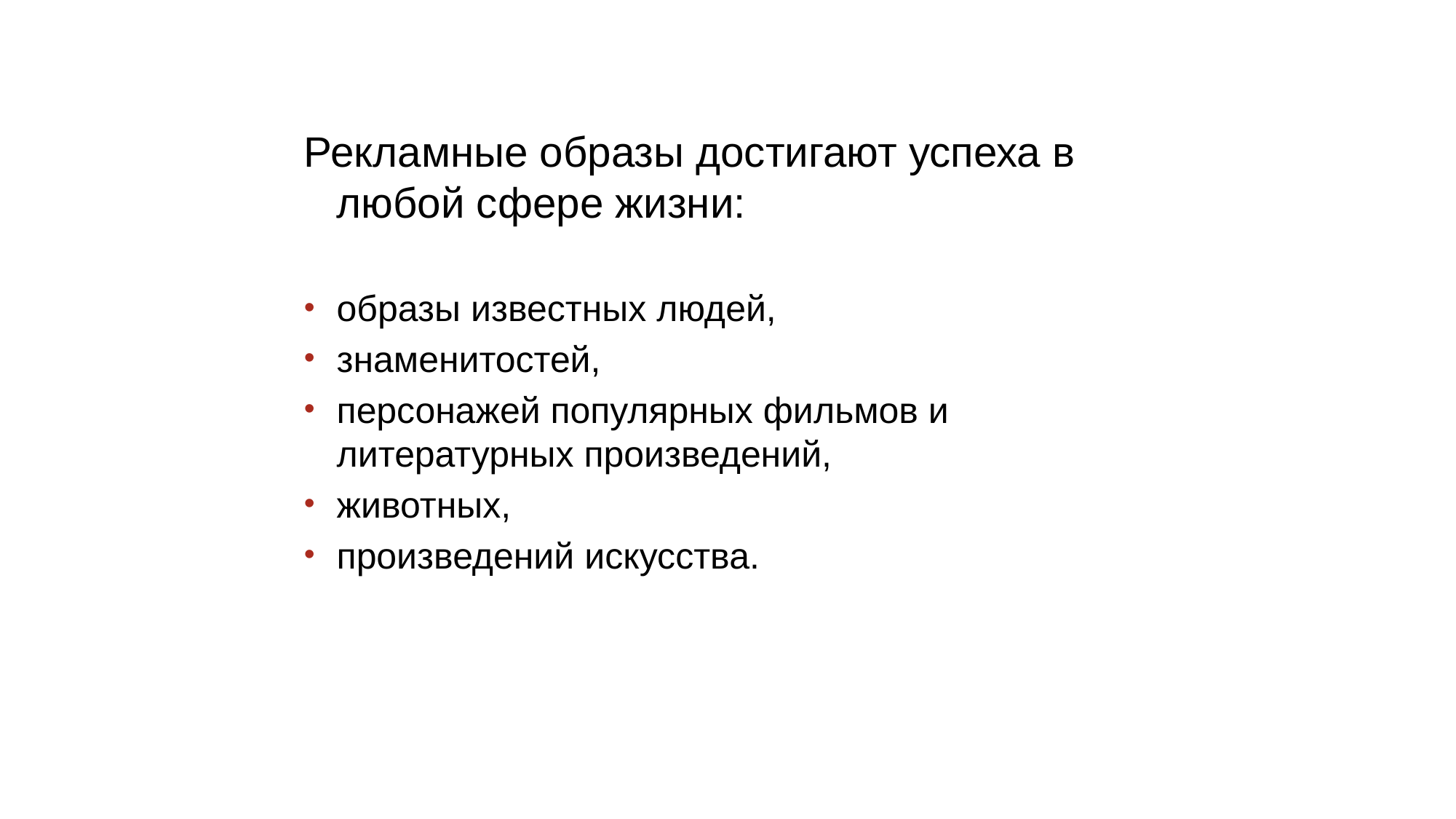

Рекламные образы достигают успеха в любой сфере жизни:

образы известных людей,
знаменитостей,
персонажей популярных фильмов и литературных произведений,
животных,
произведений искусства.